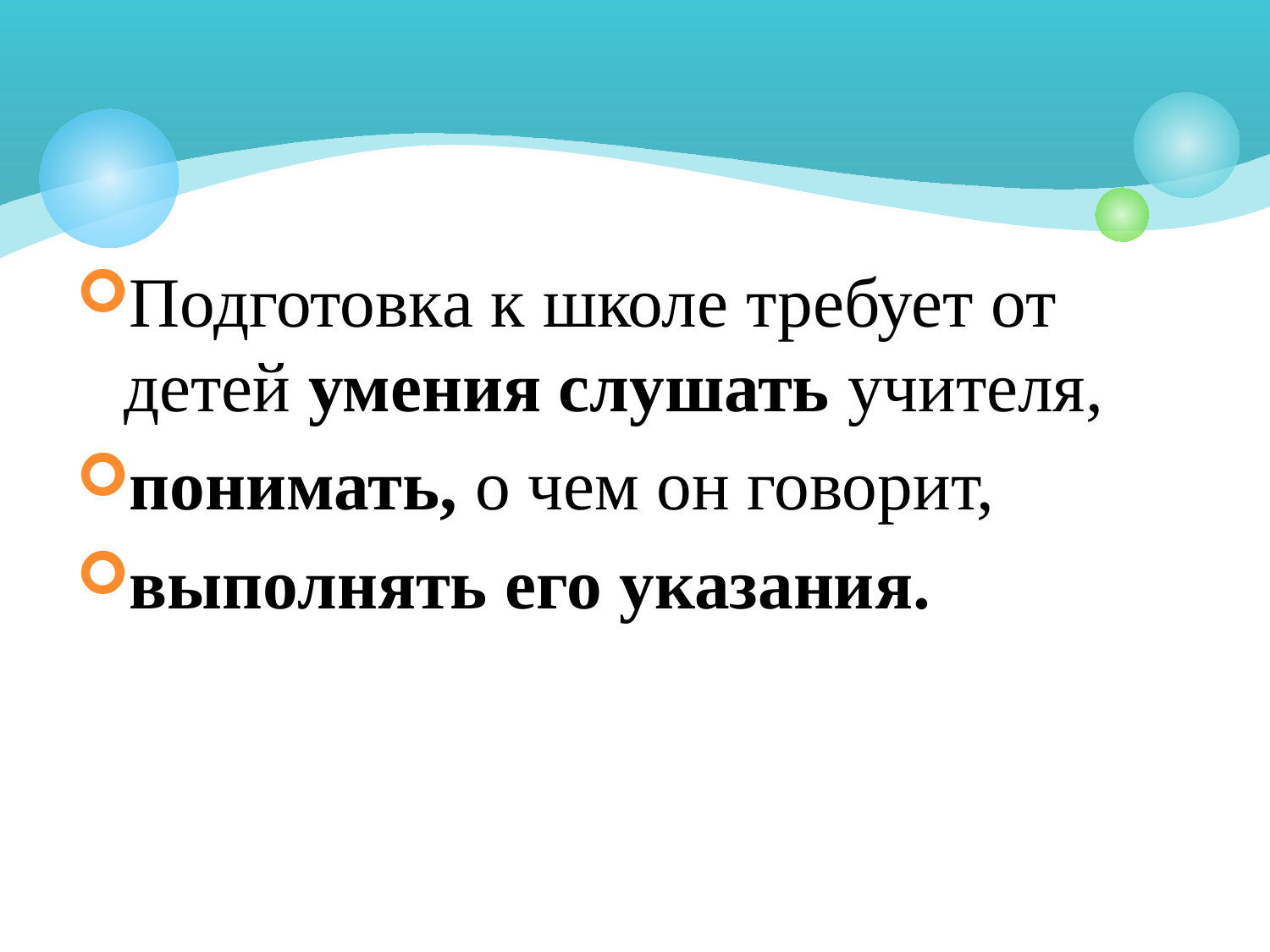

Подготовка к школе требует от детей умения слушать учителя,
понимать, о чем он говорит,
выполнять его указания.